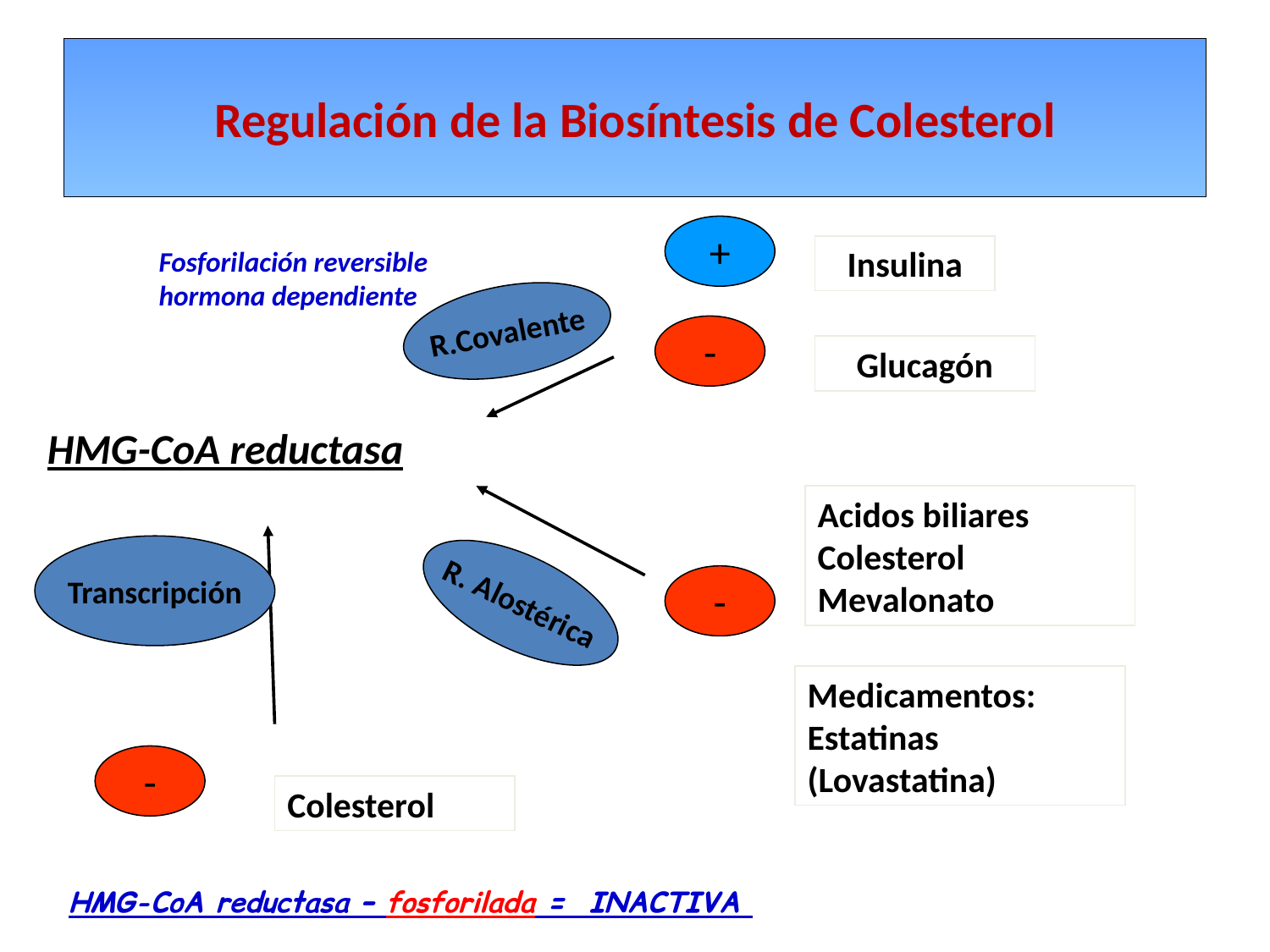

# Regulación de la Biosíntesis de Colesterol
+
Insulina
Fosforilación reversible
hormona dependiente
R.Covalente
-
Glucagón

HMG-CoA reductasa

Acidos biliares Colesterol     Mevalonato

Transcripción
R. Alostérica
-
Medicamentos: Estatinas (Lovastatina)
-
Colesterol
HMG-CoA reductasa – fosforilada =  INACTIVA